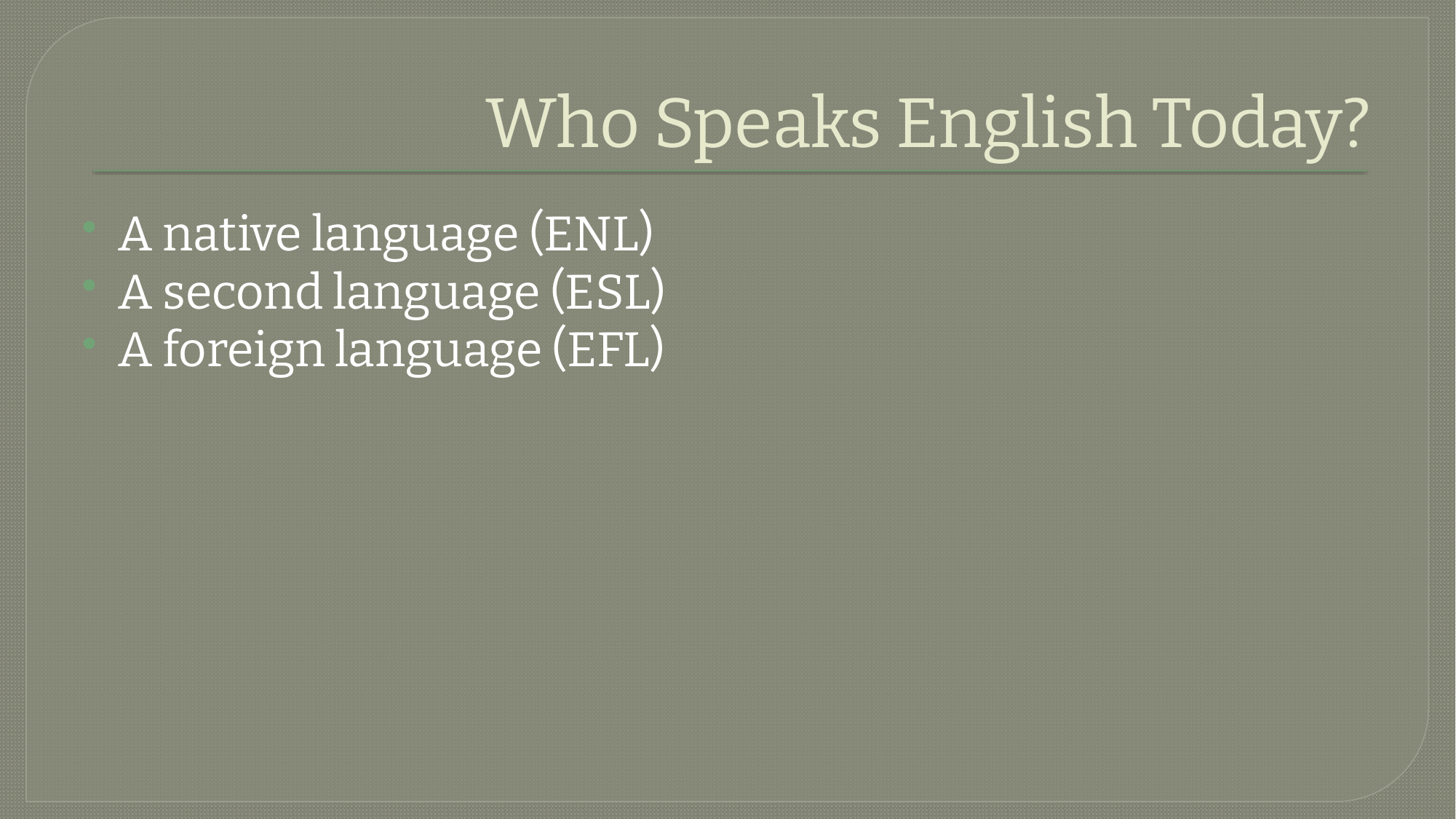

# Who Speaks English Today?
A native language (ENL)
A second language (ESL)
A foreign language (EFL)